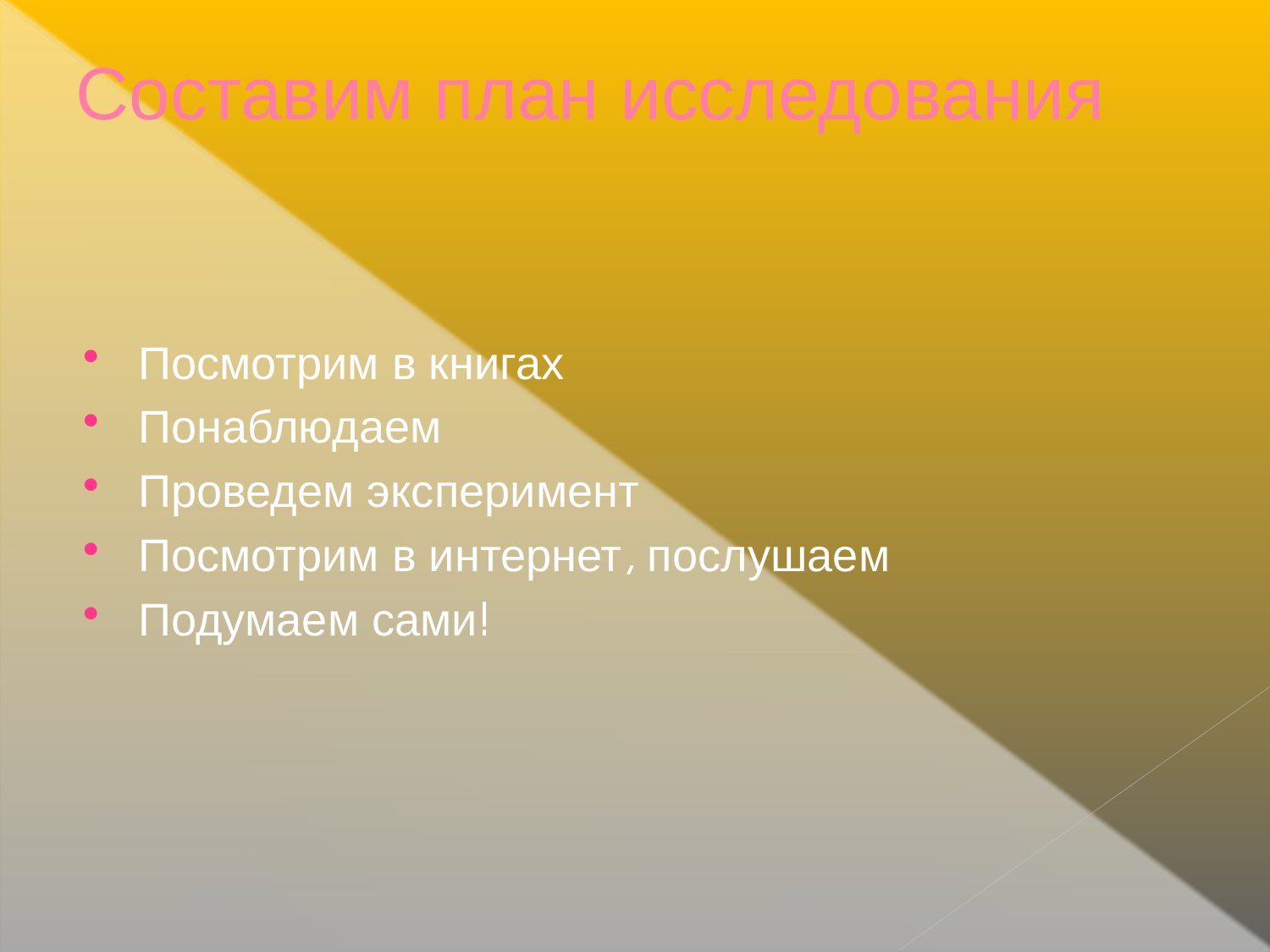

# Составим план исследования

Посмотрим в книгах
Понаблюдаем
Проведем эксперимент
Посмотрим в интернет, послушаем
Подумаем сами!